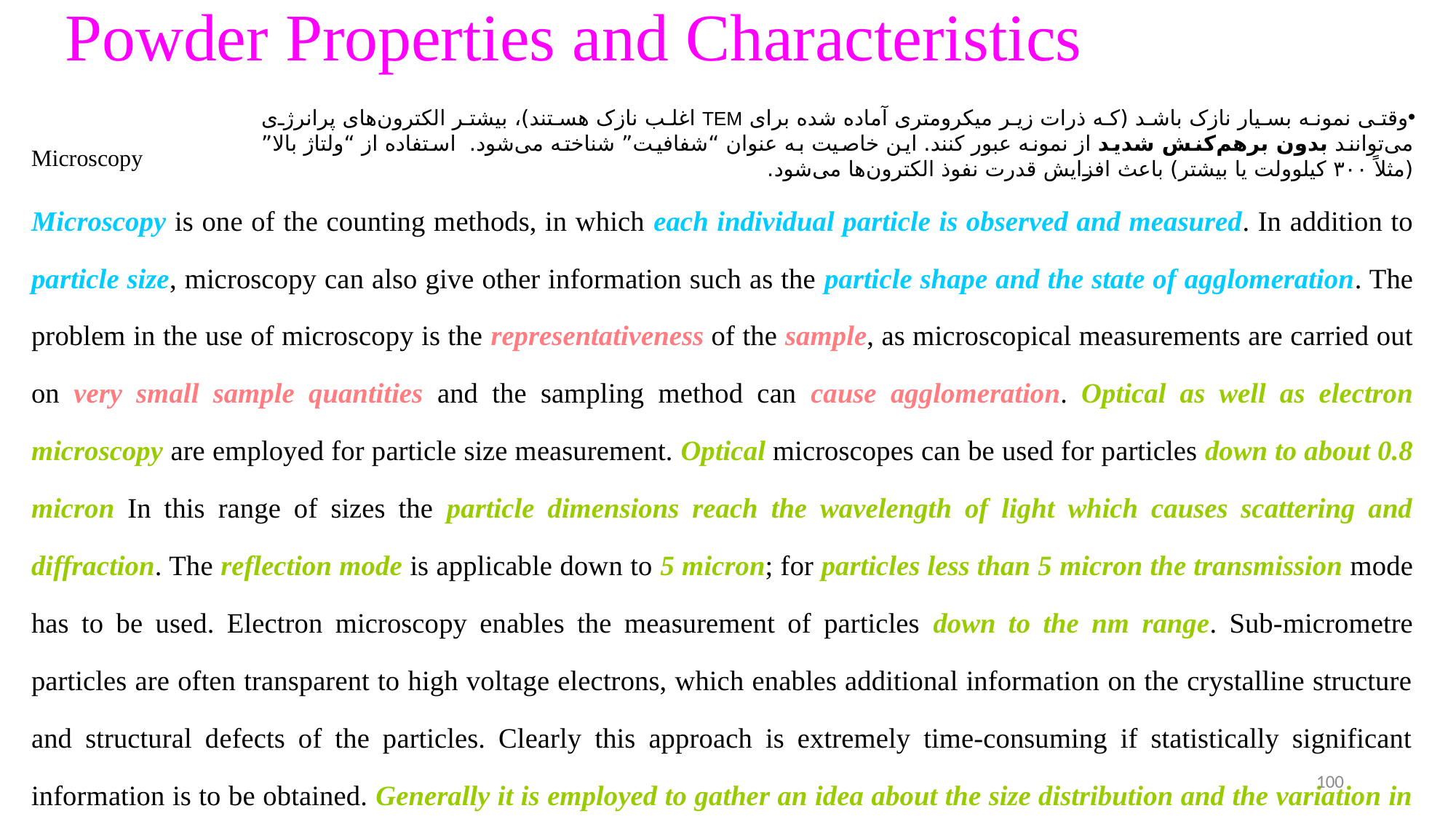

# Powder Properties and Characteristics

وقتی نمونه بسیار نازک باشد (که ذرات زیر میکرومتری آماده شده برای TEM اغلب نازک هستند)، بیشتر الکترون‌های پرانرژی می‌توانند بدون برهم‌کنش شدید از نمونه عبور کنند. این خاصیت به عنوان “شفافیت” شناخته می‌شود.  استفاده از “ولتاژ بالا” (مثلاً ۳۰۰ کیلوولت یا بیشتر) باعث افزایش قدرت نفوذ الکترون‌ها می‌شود.
Microscopy
Microscopy is one of the counting methods, in which each individual particle is observed and measured. In addition to particle size, microscopy can also give other information such as the particle shape and the state of agglomeration. The problem in the use of microscopy is the representativeness of the sample, as microscopical measurements are carried out on very small sample quantities and the sampling method can cause agglomeration. Optical as well as electron microscopy are employed for particle size measurement. Optical microscopes can be used for particles down to about 0.8 micron In this range of sizes the particle dimensions reach the wavelength of light which causes scattering and diffraction. The reflection mode is applicable down to 5 micron; for particles less than 5 micron the transmission mode has to be used. Electron microscopy enables the measurement of particles down to the nm range. Sub-micrometre particles are often transparent to high voltage electrons, which enables additional information on the crystalline structure and structural defects of the particles. Clearly this approach is extremely time-consuming if statistically significant information is to be obtained. Generally it is employed to gather an idea about the size distribution and the variation in particle size.
100